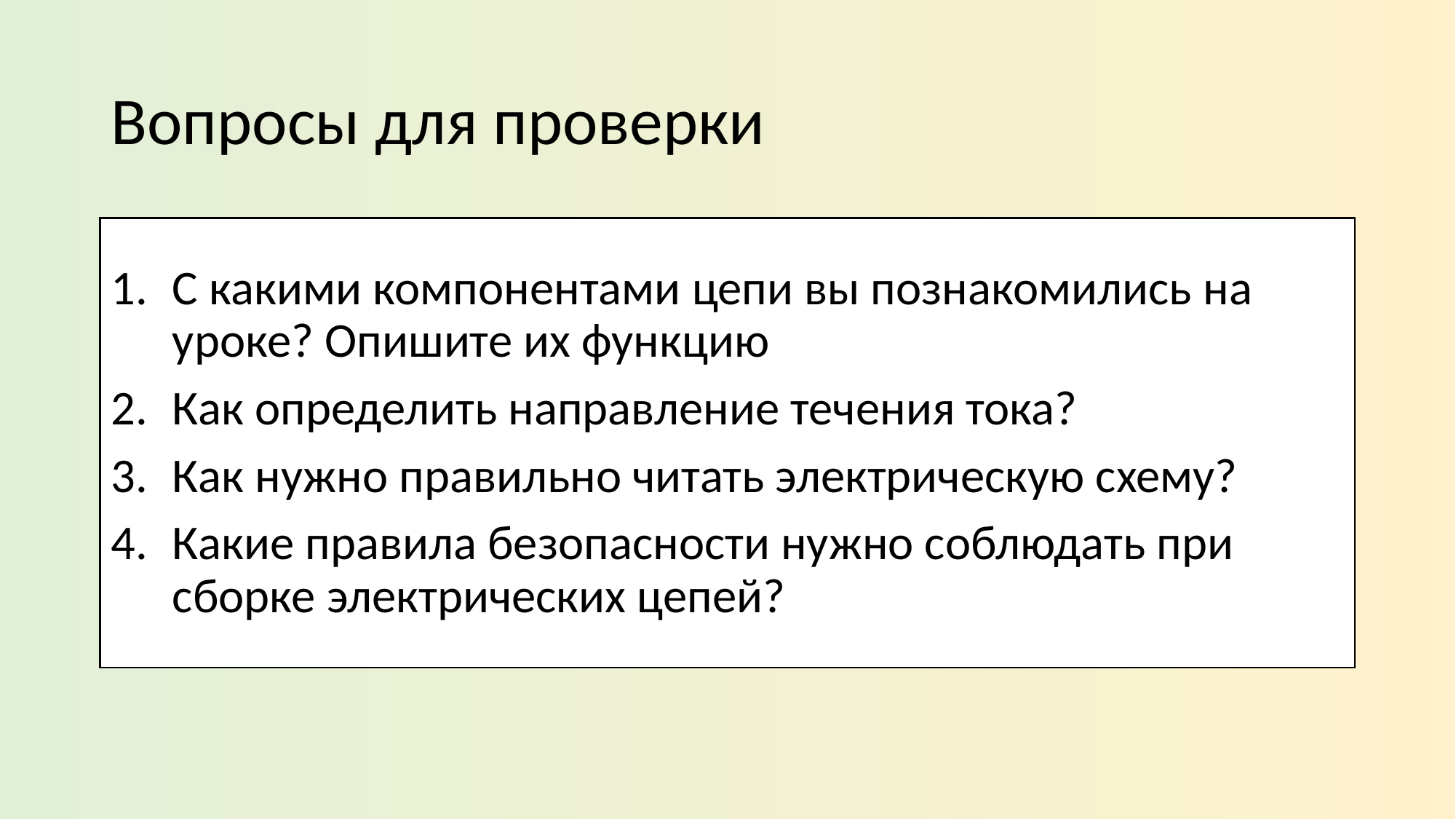

# Вопросы для проверки
С какими компонентами цепи вы познакомились на уроке? Опишите их функцию
Как определить направление течения тока?
Как нужно правильно читать электрическую схему?
Какие правила безопасности нужно соблюдать при сборке электрических цепей?